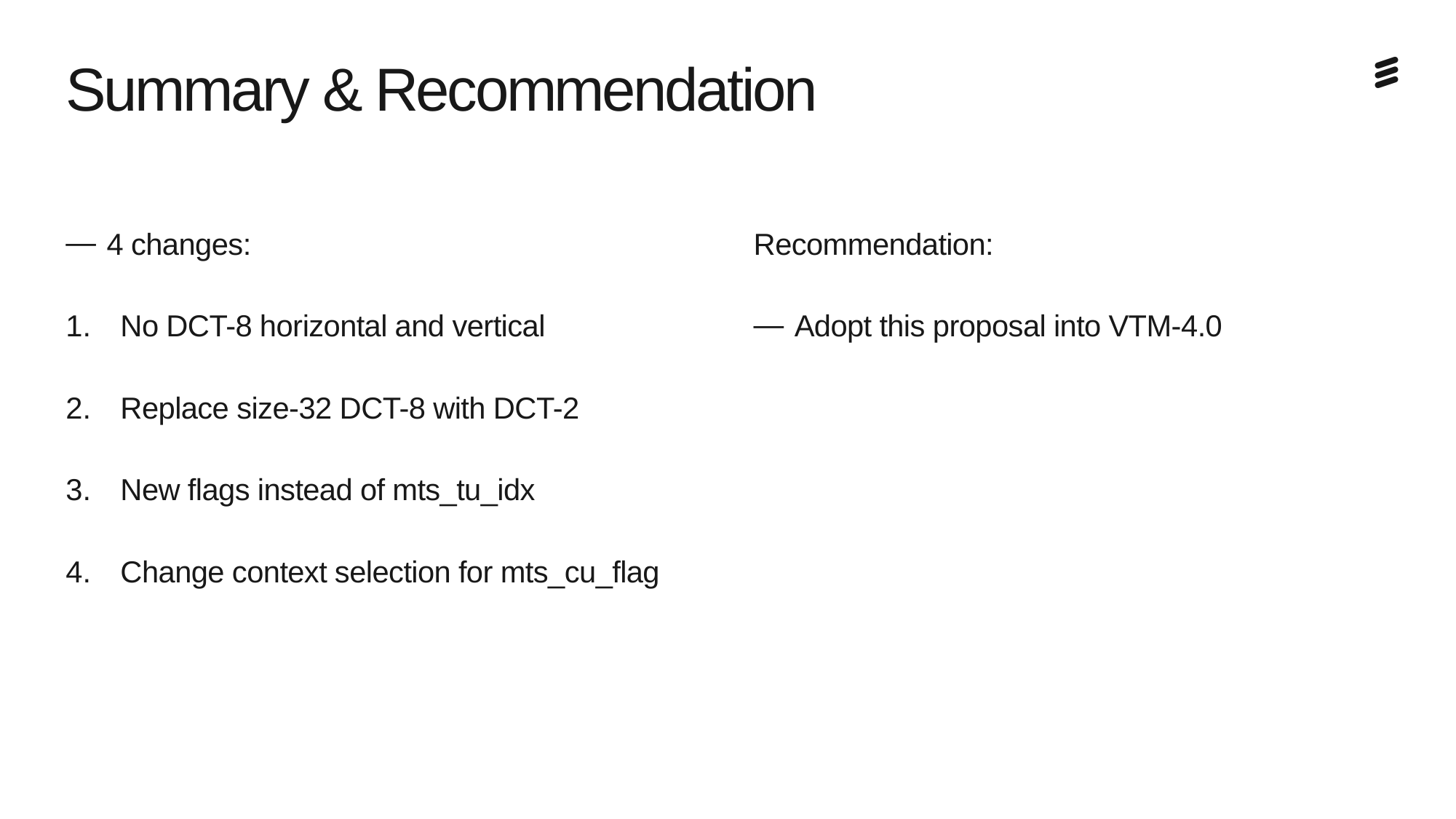

# Summary & Recommendation
Recommendation:

Adopt this proposal into VTM-4.0
4 changes:

No DCT-8 horizontal and vertical

Replace size-32 DCT-8 with DCT-2

New flags instead of mts_tu_idx

Change context selection for mts_cu_flag